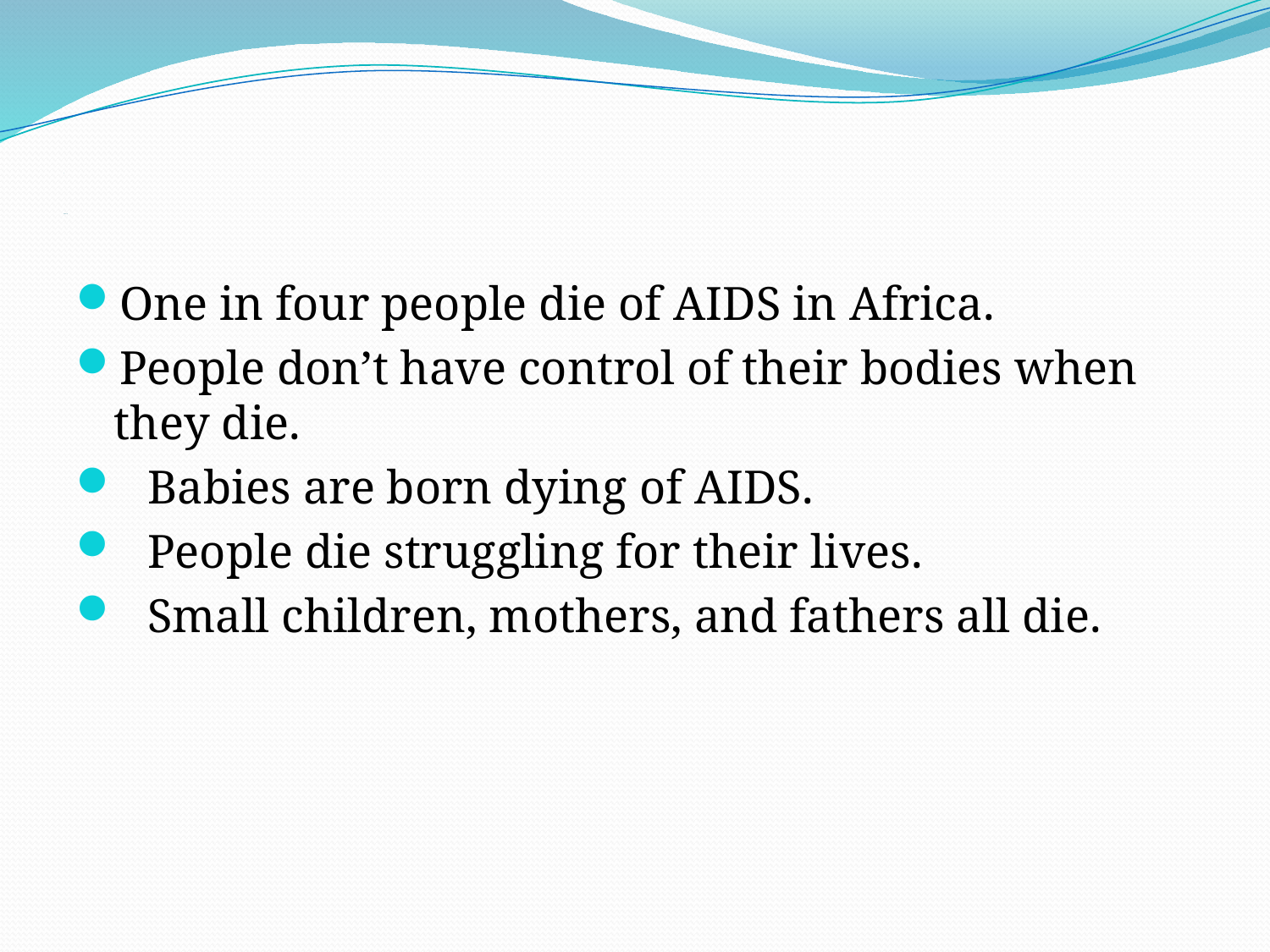

# P Paraphrasing
One in four people die of AIDS in Africa.
People don’t have control of their bodies when they die.
Babies are born dying of AIDS.
People die struggling for their lives.
Small children, mothers, and fathers all die.